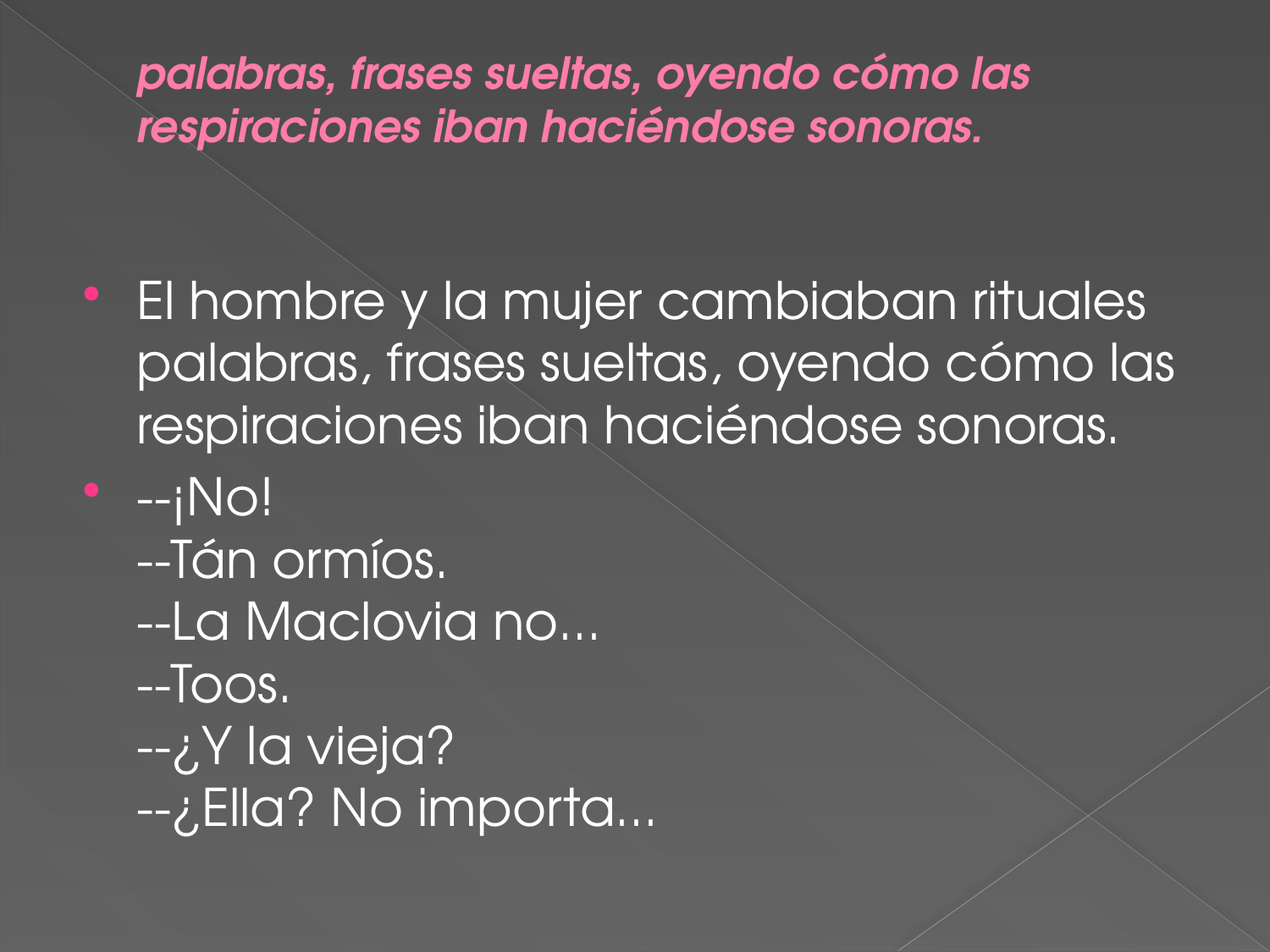

# palabras, frases sueltas, oyendo cómo las respiraciones iban haciéndose sonoras.
El hombre y la mujer cambiaban rituales palabras, frases sueltas, oyendo cómo las respiraciones iban haciéndose sonoras.
--¡No!
--Tán ormíos.
--La Maclovia no...
--Toos.
--¿Y la vieja?
--¿Ella? No importa...